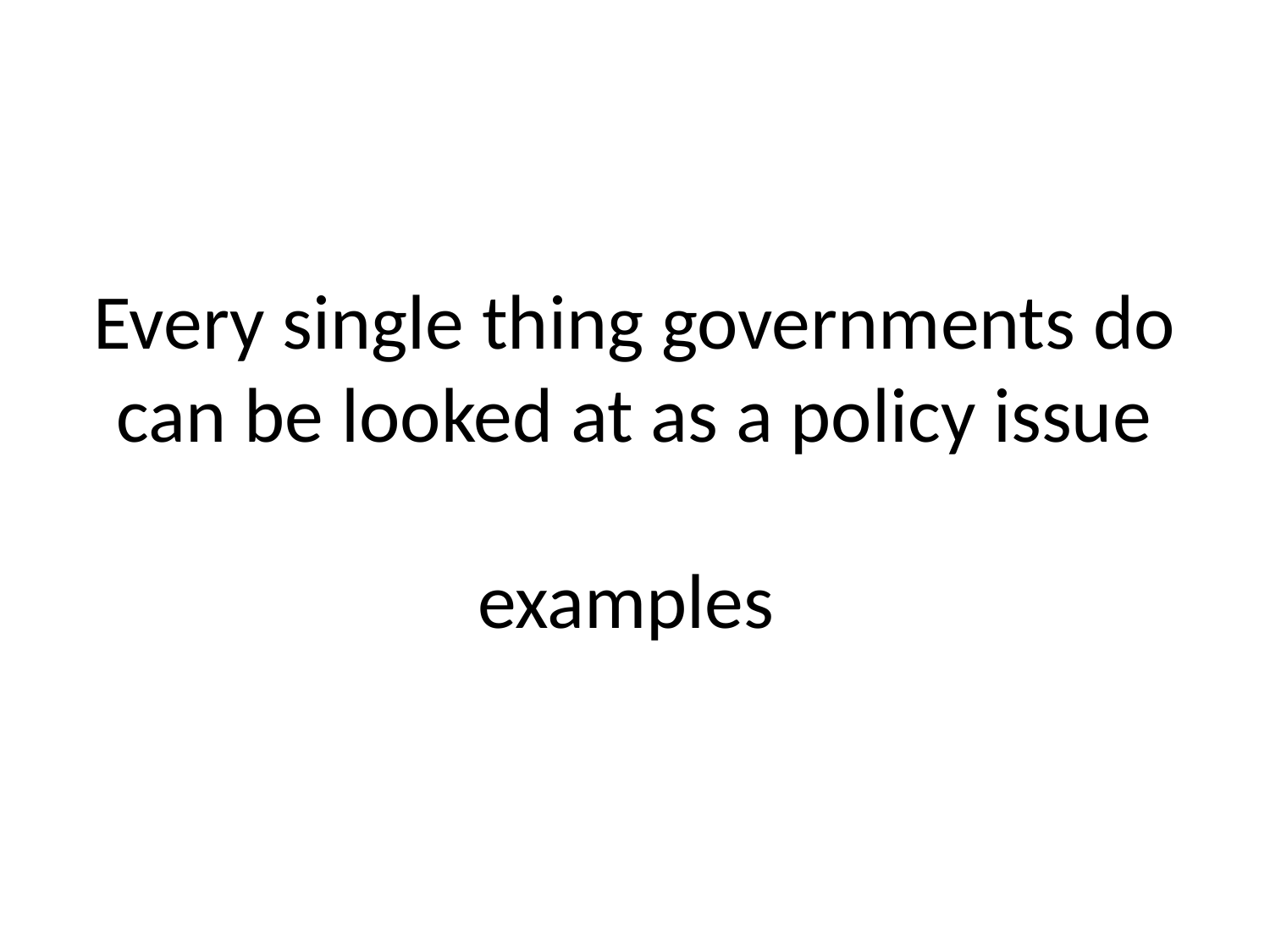

# Every single thing governments do can be looked at as a policy issue examples